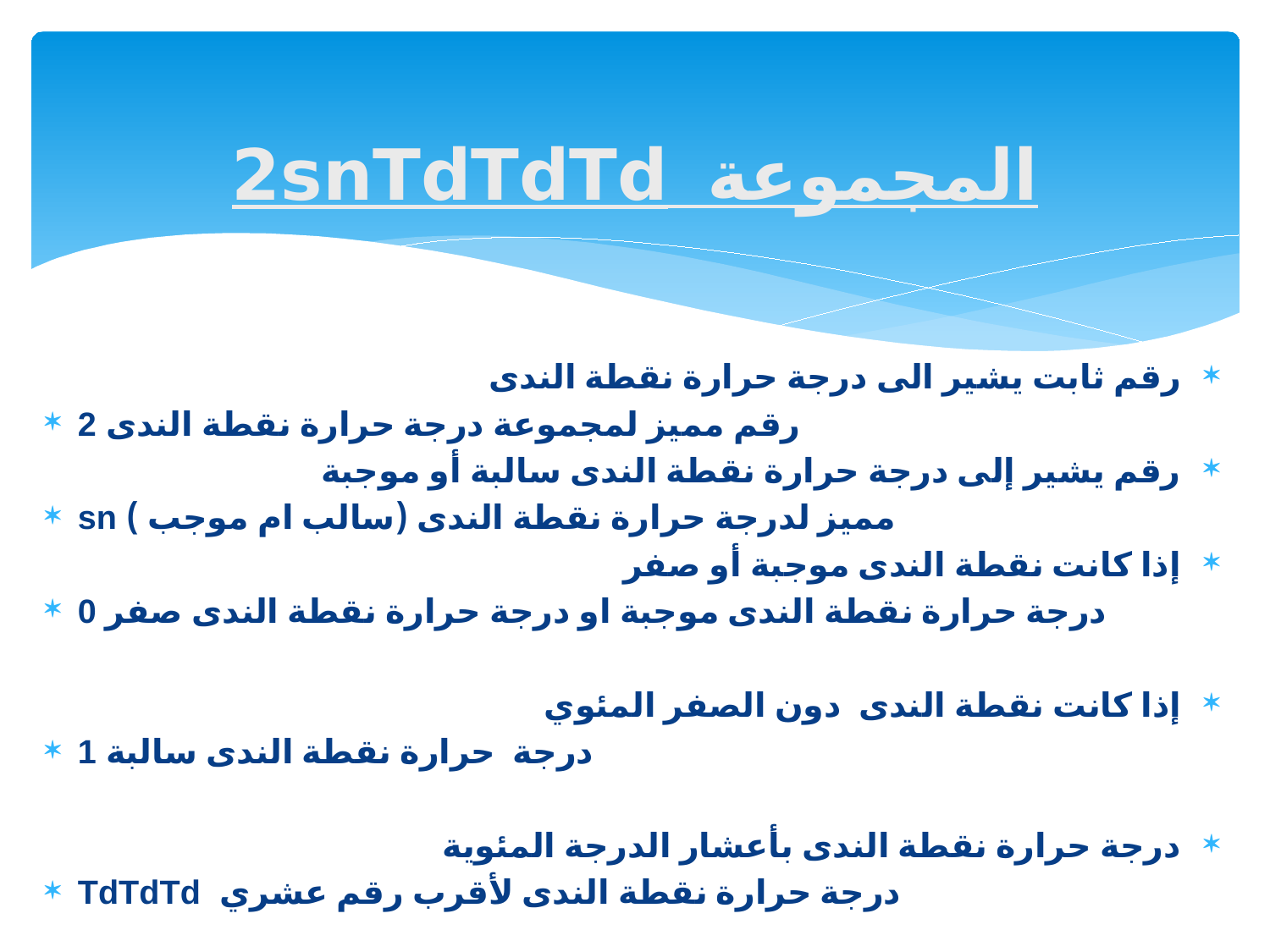

# المجموعة  2snTdTdTd
رقم ثابت يشير الى درجة حرارة نقطة الندى
2 رقم مميز لمجموعة درجة حرارة نقطة الندى
رقم يشير إلى درجة حرارة نقطة الندى سالبة أو موجبة
sn مميز لدرجة حرارة نقطة الندى (سالب ام موجب )
إذا كانت نقطة الندى موجبة أو صفر
0 درجة حرارة نقطة الندى موجبة او درجة حرارة نقطة الندى صفر

إذا كانت نقطة الندى  دون الصفر المئوي
1 درجة  حرارة نقطة الندى سالبة

درجة حرارة نقطة الندى بأعشار الدرجة المئوية
TdTdTd  درجة حرارة نقطة الندى لأقرب رقم عشري